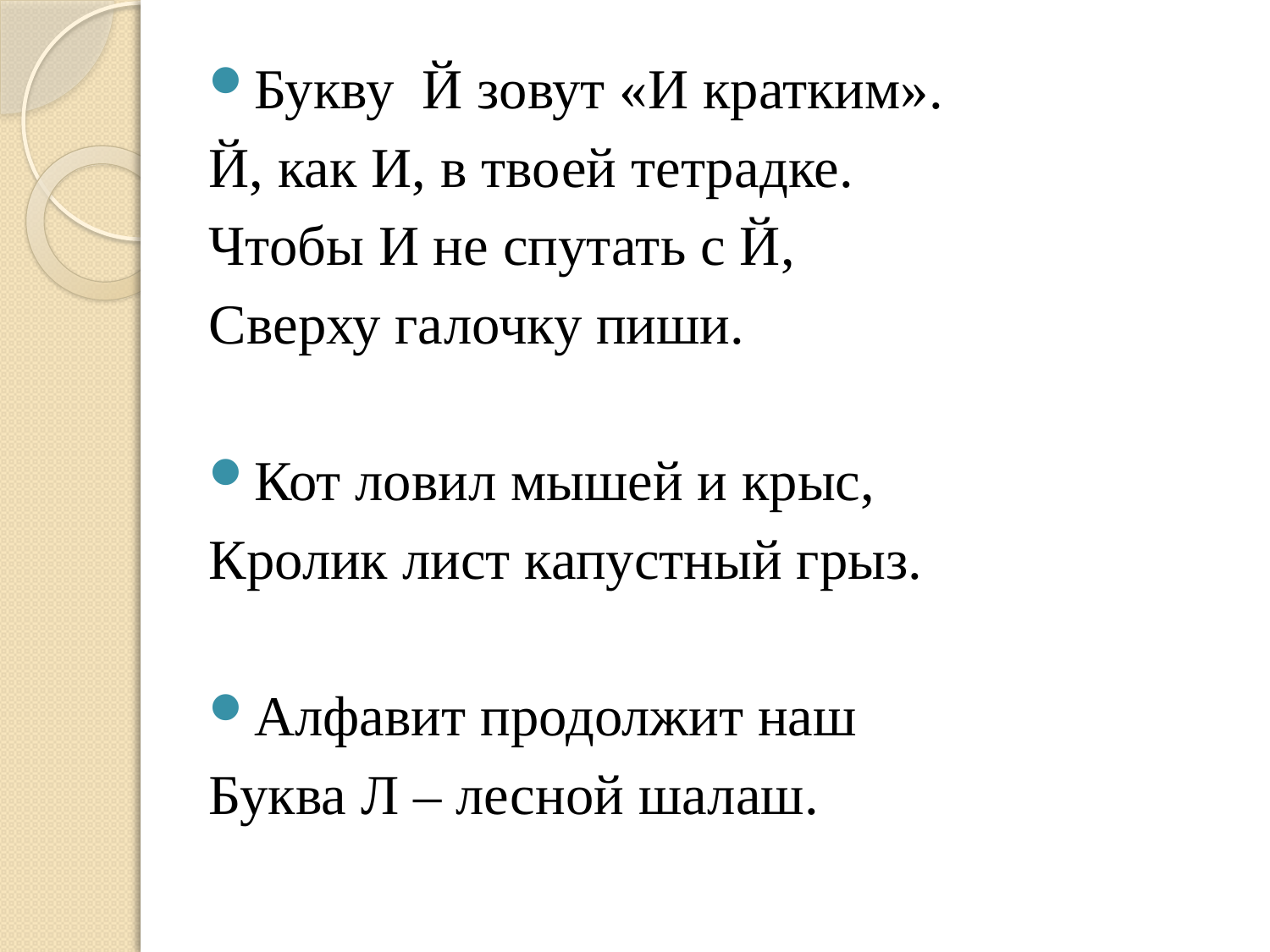

#
Букву  Й зовут «И кратким».
Й, как И, в твоей тетрадке.
Чтобы И не спутать с Й,
Сверху галочку пиши.

Кот ловил мышей и крыс,
Кролик лист капустный грыз.

Алфавит продолжит наш
Буква Л – лесной шалаш.